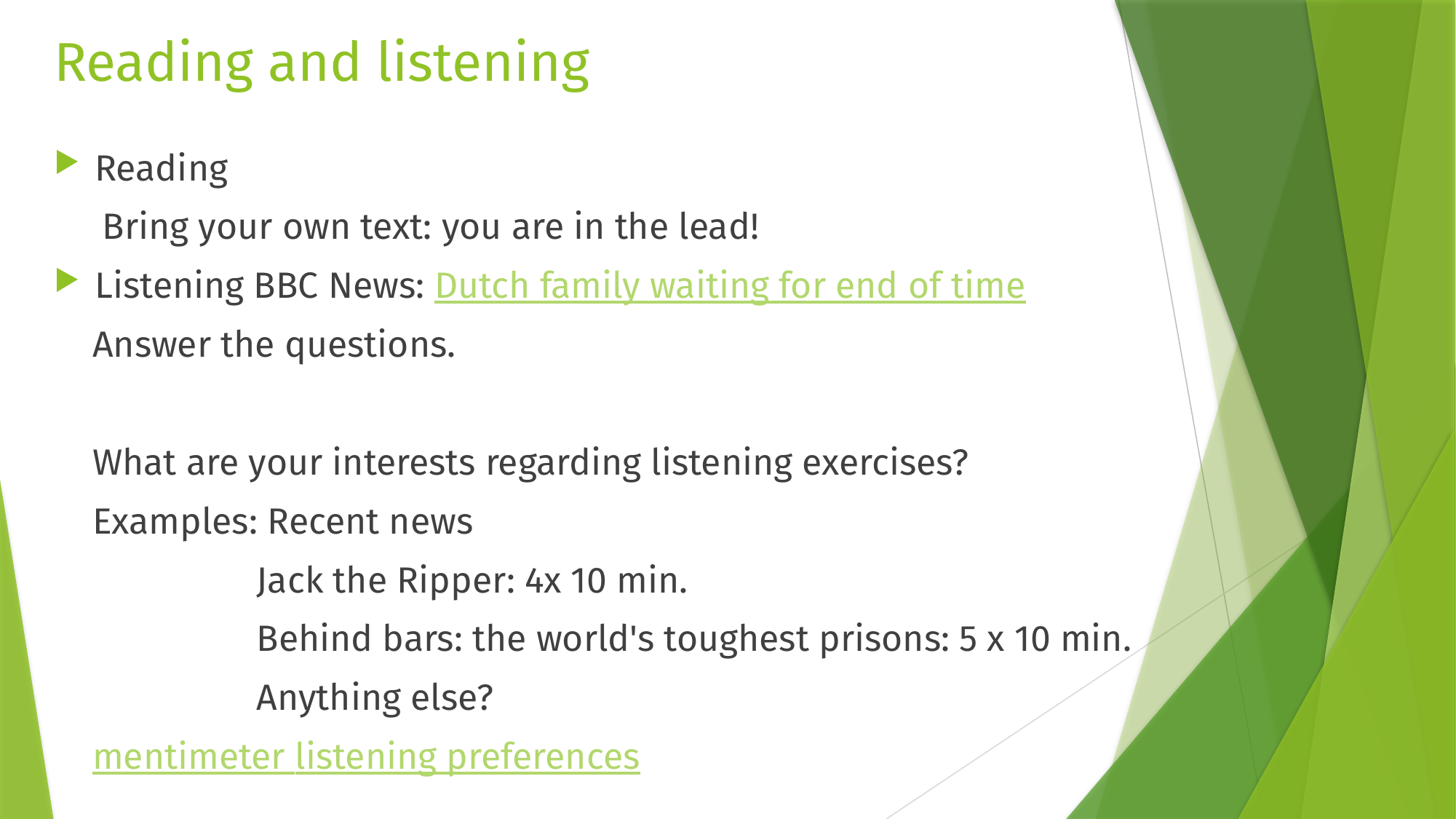

# Reading and listening
Reading
     Bring your own text: you are in the lead!
Listening BBC News: Dutch family waiting for end of time
    Answer the questions.

    What are your interests regarding listening exercises?
    Examples: Recent news
                     Jack the Ripper: 4x 10 min.
                     Behind bars: the world's toughest prisons: 5 x 10 min.
                     Anything else?
    mentimeter listening preferences